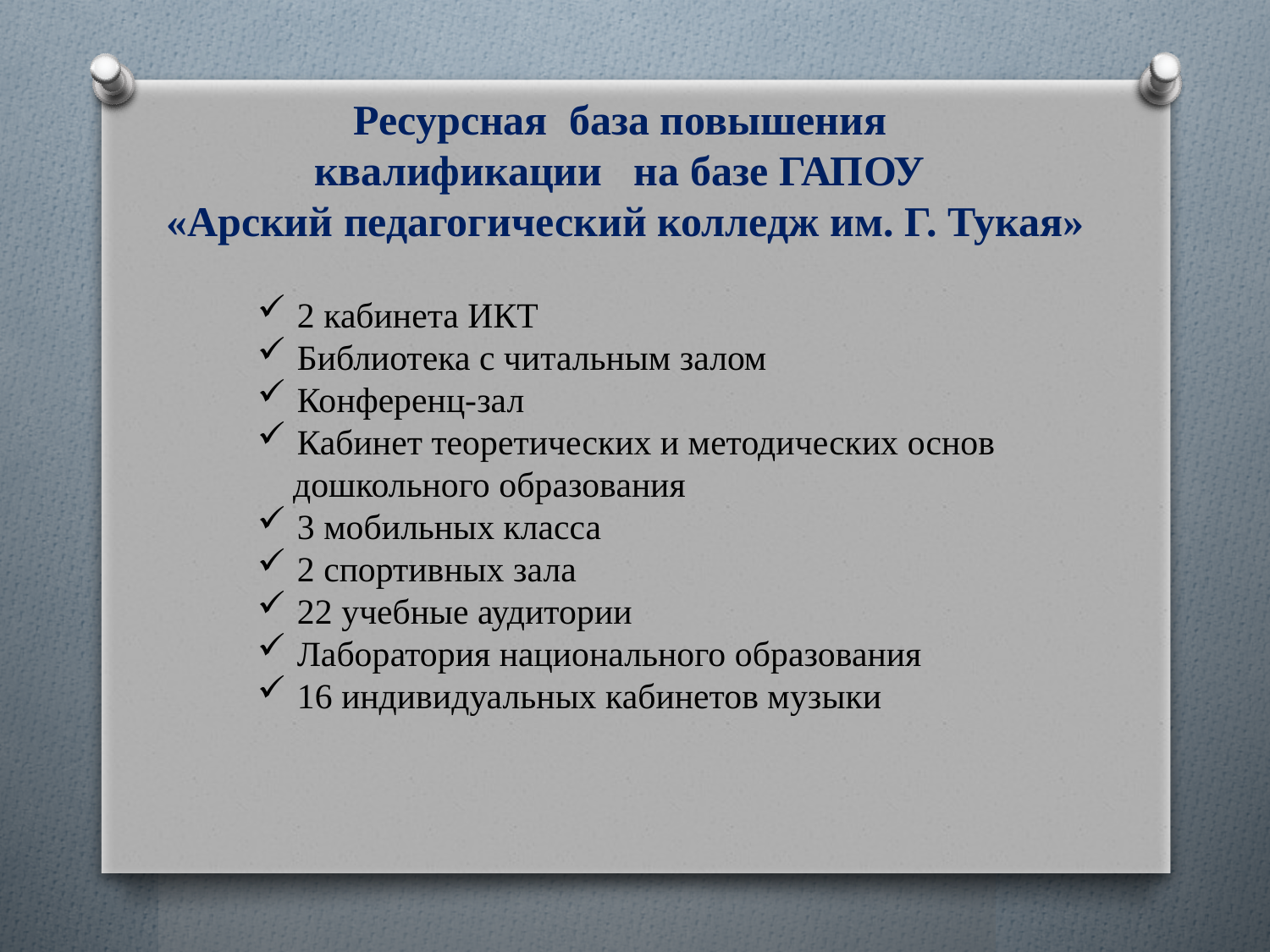

Ресурсная  база повышения
квалификации   на базе ГАПОУ
«Арский педагогический колледж им. Г. Тукая»
2 кабинета ИКТ
Библиотека с читальным залом
Конференц-зал
Кабинет теоретических и методических основ
    дошкольного образования
3 мобильных класса
2 спортивных зала
22 учебные аудитории
Лаборатория национального образования
16 индивидуальных кабинетов музыки